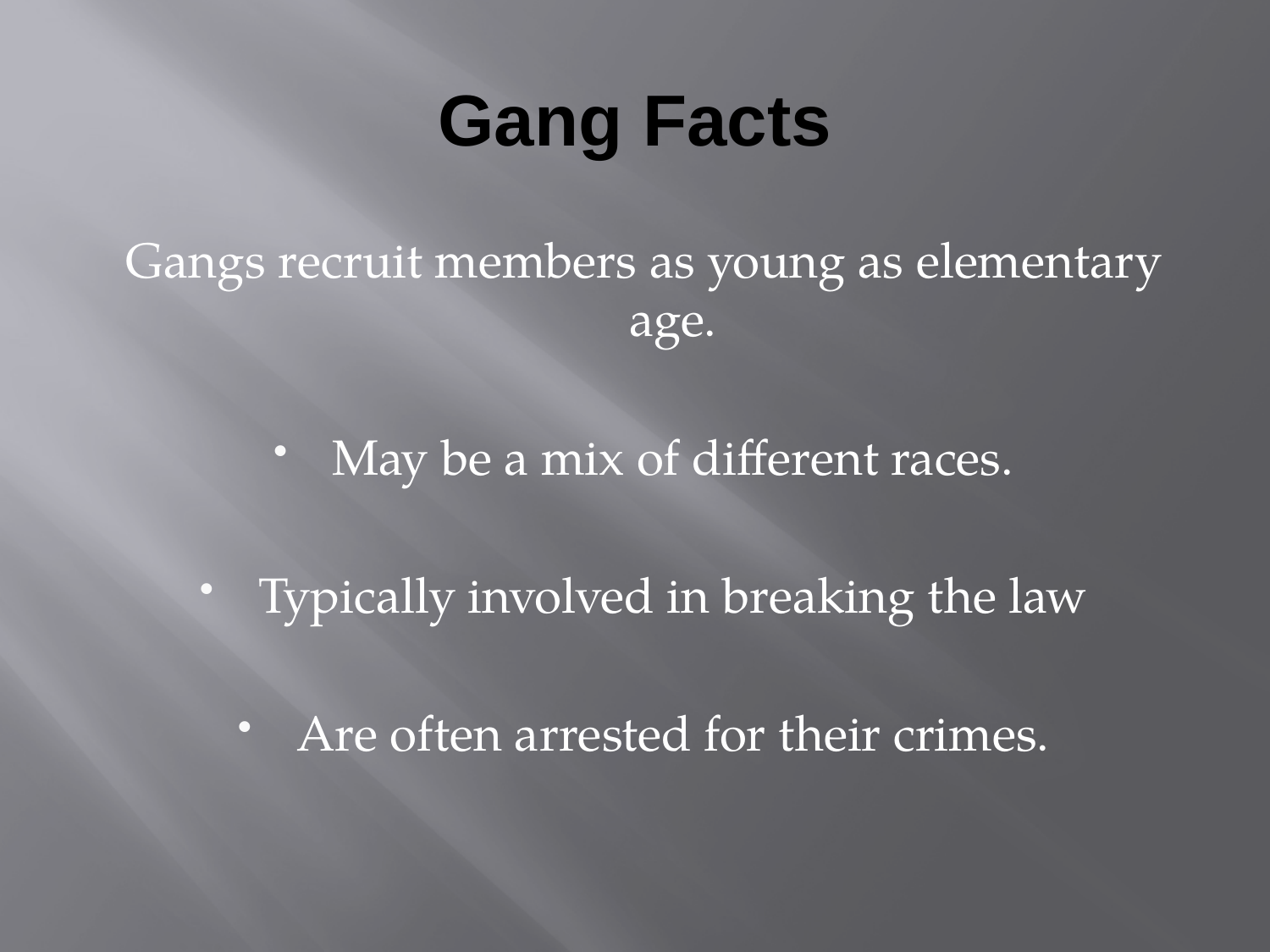

# Gang Facts
Gangs recruit members as young as elementary age.

May be a mix of different races.

Typically involved in breaking the law

Are often arrested for their crimes.